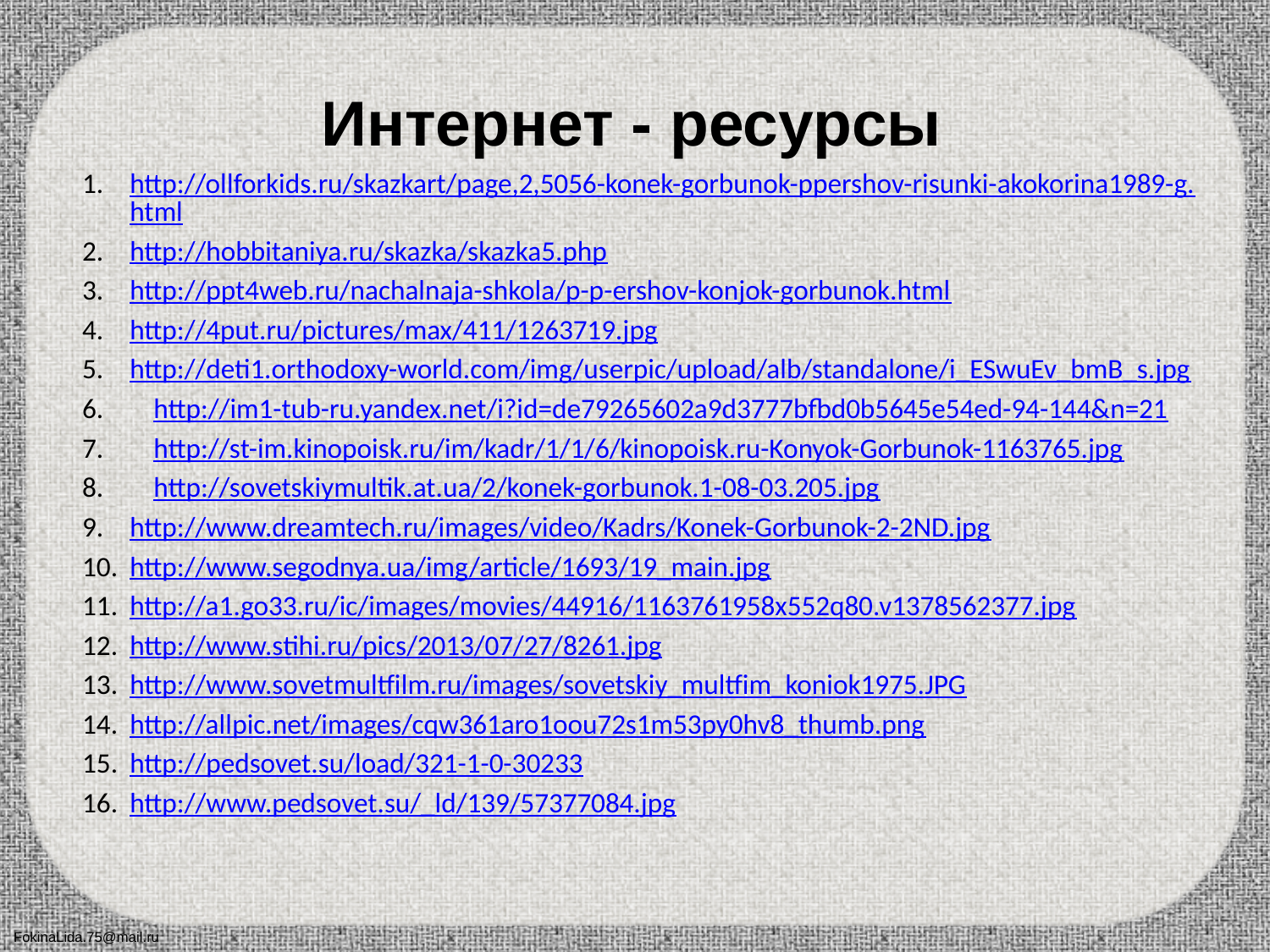

Интернет - ресурсы
http://ollforkids.ru/skazkart/page,2,5056-konek-gorbunok-ppershov-risunki-akokorina1989-g.html
http://hobbitaniya.ru/skazka/skazka5.php
http://ppt4web.ru/nachalnaja-shkola/p-p-ershov-konjok-gorbunok.html
http://4put.ru/pictures/max/411/1263719.jpg
http://deti1.orthodoxy-world.com/img/userpic/upload/alb/standalone/i_ESwuEv_bmB_s.jpg
http://im1-tub-ru.yandex.net/i?id=de79265602a9d3777bfbd0b5645e54ed-94-144&n=21
http://st-im.kinopoisk.ru/im/kadr/1/1/6/kinopoisk.ru-Konyok-Gorbunok-1163765.jpg
http://sovetskiymultik.at.ua/2/konek-gorbunok.1-08-03.205.jpg
http://www.dreamtech.ru/images/video/Kadrs/Konek-Gorbunok-2-2ND.jpg
http://www.segodnya.ua/img/article/1693/19_main.jpg
http://a1.go33.ru/ic/images/movies/44916/1163761958x552q80.v1378562377.jpg
http://www.stihi.ru/pics/2013/07/27/8261.jpg
http://www.sovetmultfilm.ru/images/sovetskiy_multfim_koniok1975.JPG
http://allpic.net/images/cqw361aro1oou72s1m53py0hv8_thumb.png
http://pedsovet.su/load/321-1-0-30233
http://www.pedsovet.su/_ld/139/57377084.jpg